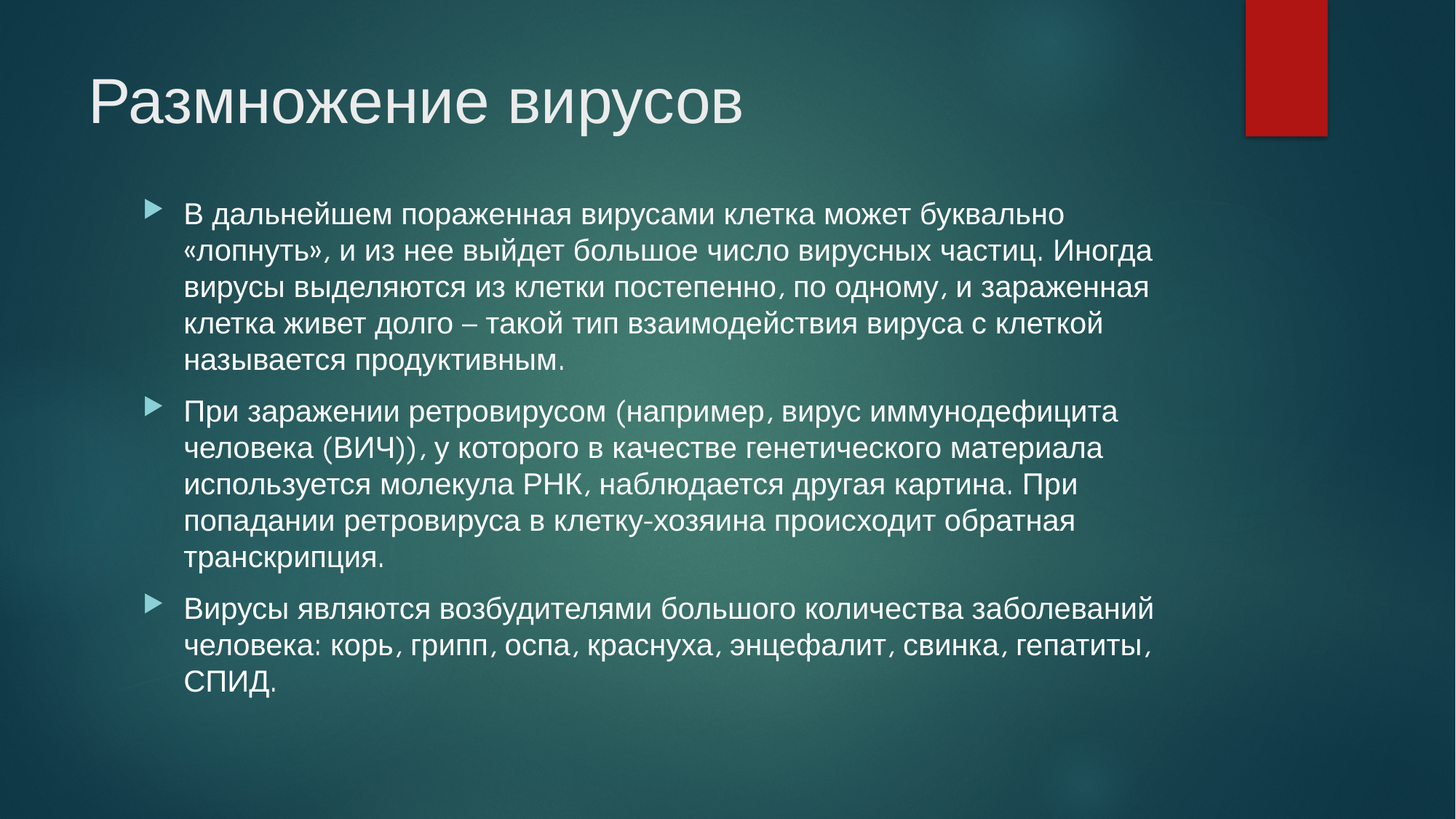

# Размножение вирусов
В дальнейшем пораженная вирусами клетка может буквально «лопнуть», и из нее выйдет большое число вирусных частиц. Иногда вирусы выделяются из клетки постепенно, по одному, и зараженная клетка живет долго – такой тип взаимодействия вируса с клеткой называется продуктивным.
При заражении ретровирусом (например, вирус иммунодефицита человека (ВИЧ)), у которого в качестве генетического материала используется молекула РНК, наблюдается другая картина. При попадании ретровируса в клетку-хозяина происходит обратная транскрипция.
Вирусы являются возбудителями большого количества заболеваний человека: корь, грипп, оспа, краснуха, энцефалит, свинка, гепатиты, СПИД.